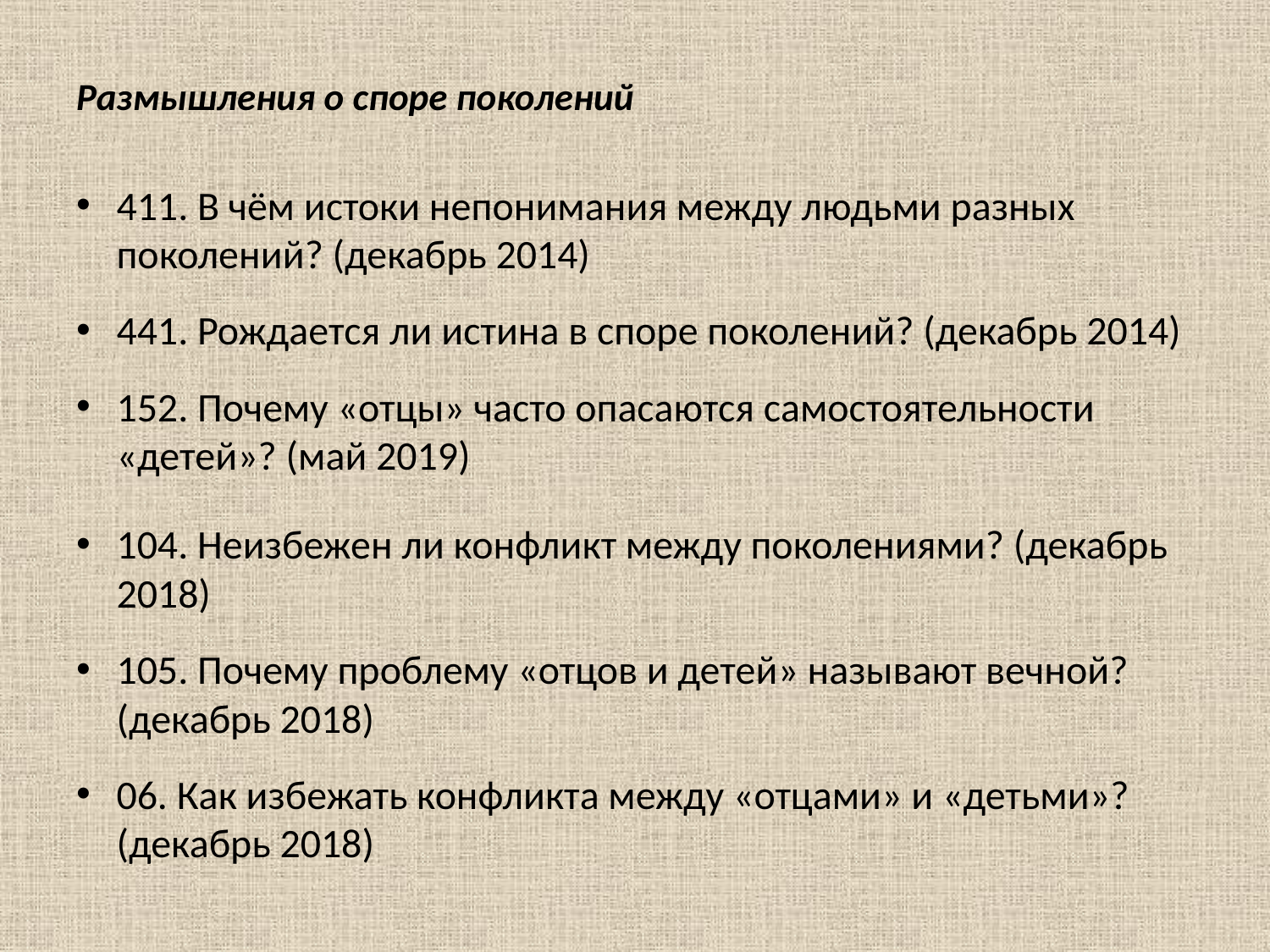

#
Размышления о споре поколений

411. В чём истоки непонимания между людьми разных поколений? (декабрь 2014)

441. Рождается ли истина в споре поколений? (декабрь 2014)

152. Почему «отцы» часто опасаются самостоятельности «детей»? (май 2019)

104. Неизбежен ли конфликт между поколениями? (декабрь 2018)

105. Почему проблему «отцов и детей» называют вечной? (декабрь 2018)

06. Как избежать конфликта между «отцами» и «детьми»? (декабрь 2018)